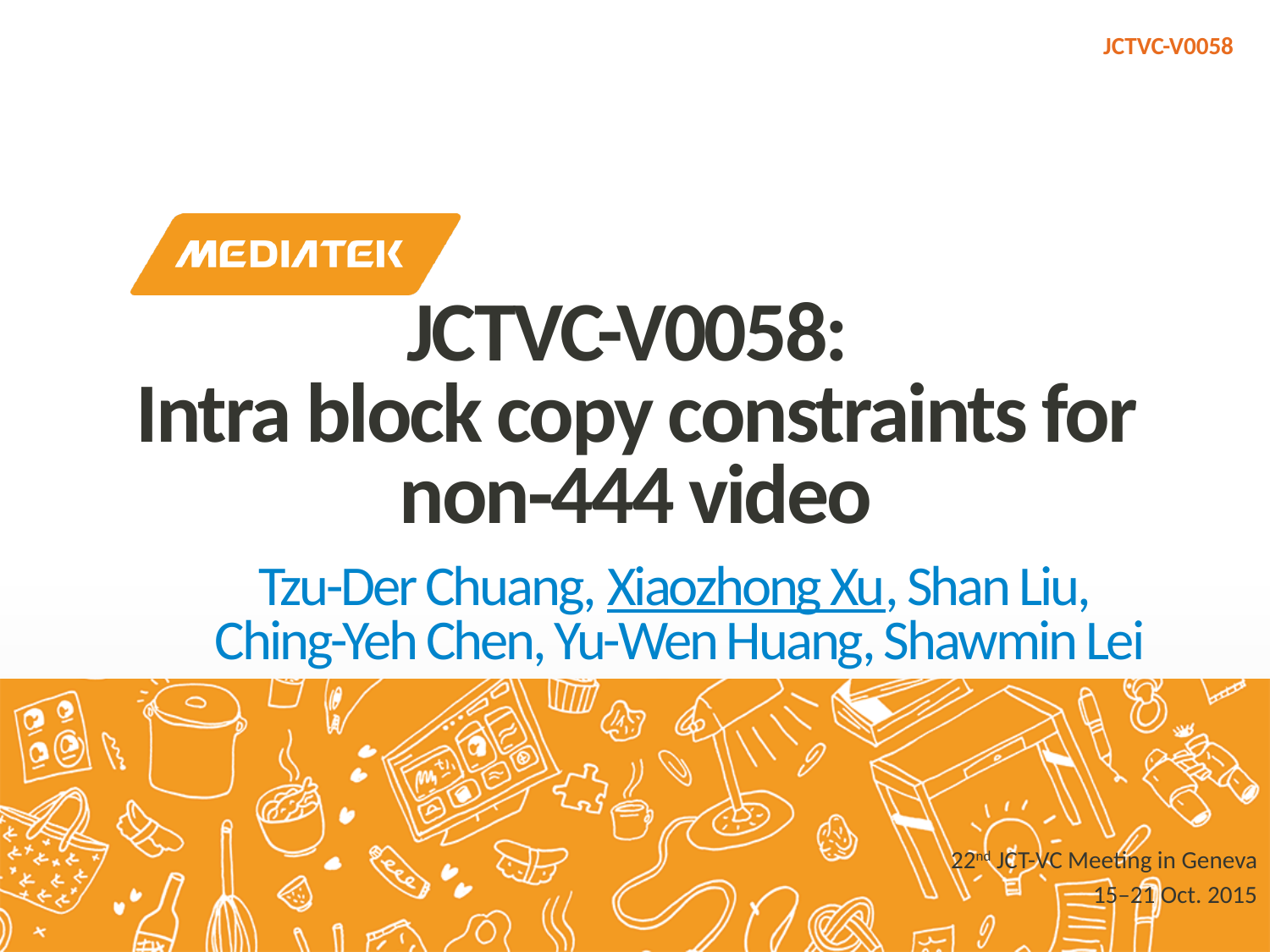

JCTVC-V0058
# JCTVC-V0058: Intra block copy constraints for non-444 video
Tzu-Der Chuang, Xiaozhong Xu, Shan Liu,
Ching-Yeh Chen, Yu-Wen Huang, Shawmin Lei

22nd JCT-VC Meeting in Geneva
15–21 Oct. 2015
1